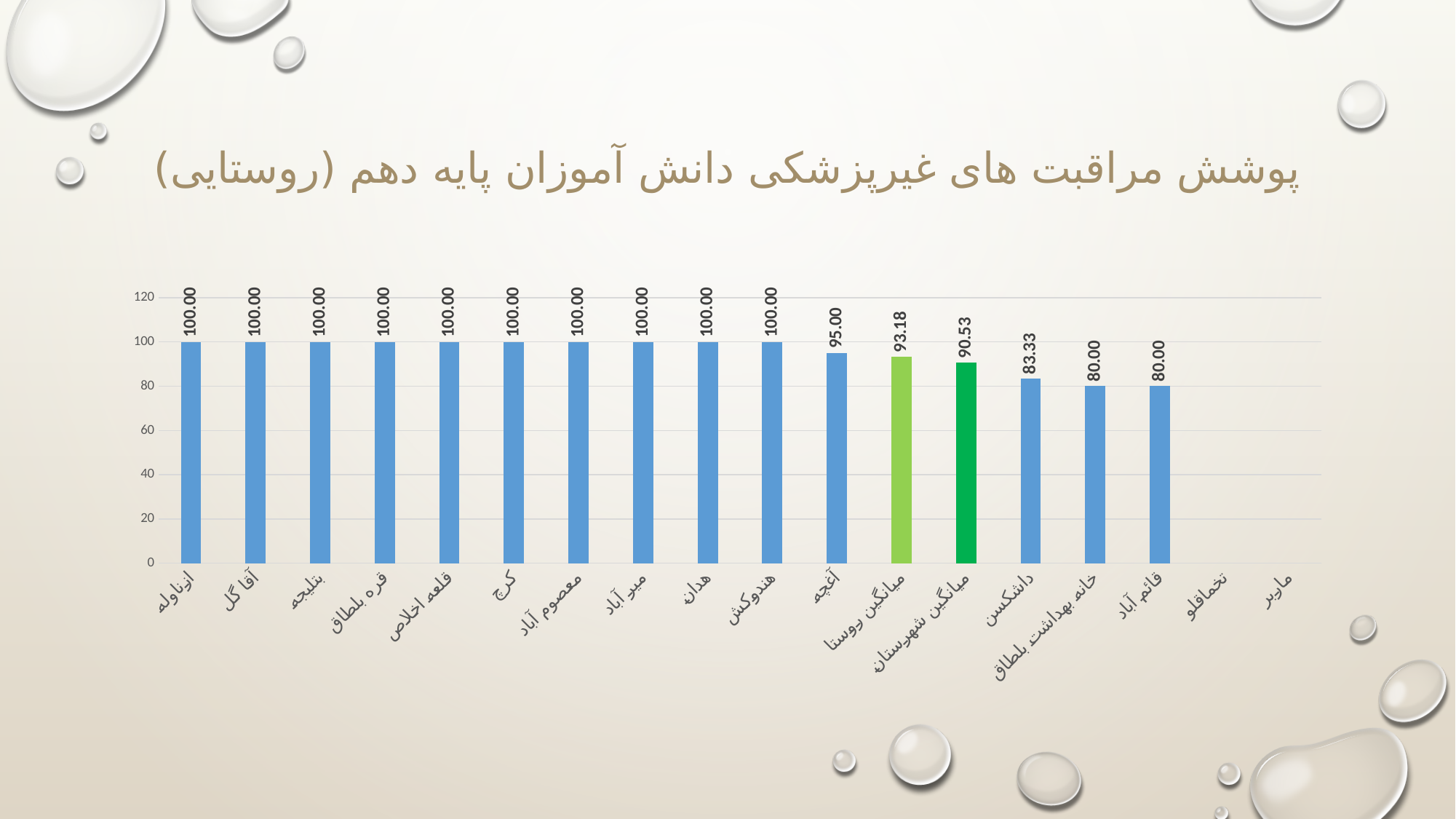

# پوشش مراقبت های غیرپزشکی دانش آموزان پایه دهم (روستایی)

### Chart

| Category | Average of درصد |
|---|---|
| ازناوله | 100.0 |
| آقا گل | 100.0 |
| بتلیجه | 100.0 |
| قره بلطاق | 100.0 |
| قلعه اخلاص | 100.0 |
| کرچ | 100.0 |
| معصوم آباد | 100.0 |
| میر آباد | 100.0 |
| هدان | 100.0 |
| هندوکش | 100.0 |
| آغچه | 95.0 |
| میانگین روستا | 93.18 |
| میانگین شهرستان | 90.53 |
| داشکسن | 83.33333333 |
| خانه بهداشت بلطاق | 80.0 |
| قائم آباد | 80.0 |
| تخماقلو | None |
| ماربر | None |